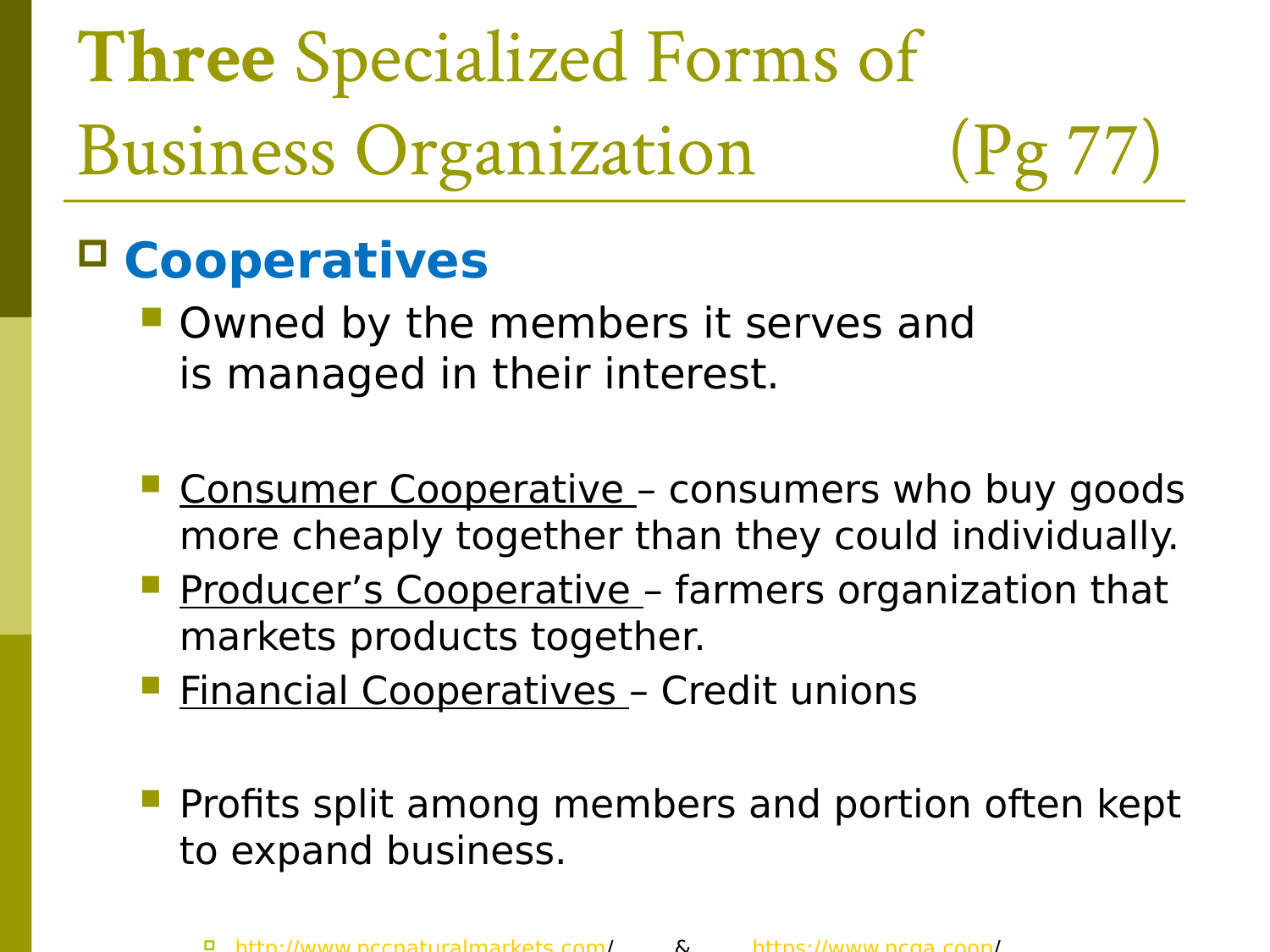

# Three Specialized Forms of Business Organization           (Pg 77)
Cooperatives
Owned by the members it serves and
is managed in their interest.

Consumer Cooperative – consumers who buy goods more cheaply together than they could individually.
Producer’s Cooperative – farmers organization that markets products together.
Financial Cooperatives – Credit unions

Profits split among members and portion often kept to expand business.

http://www.pccnaturalmarkets.com/         &         https://www.ncga.coop/